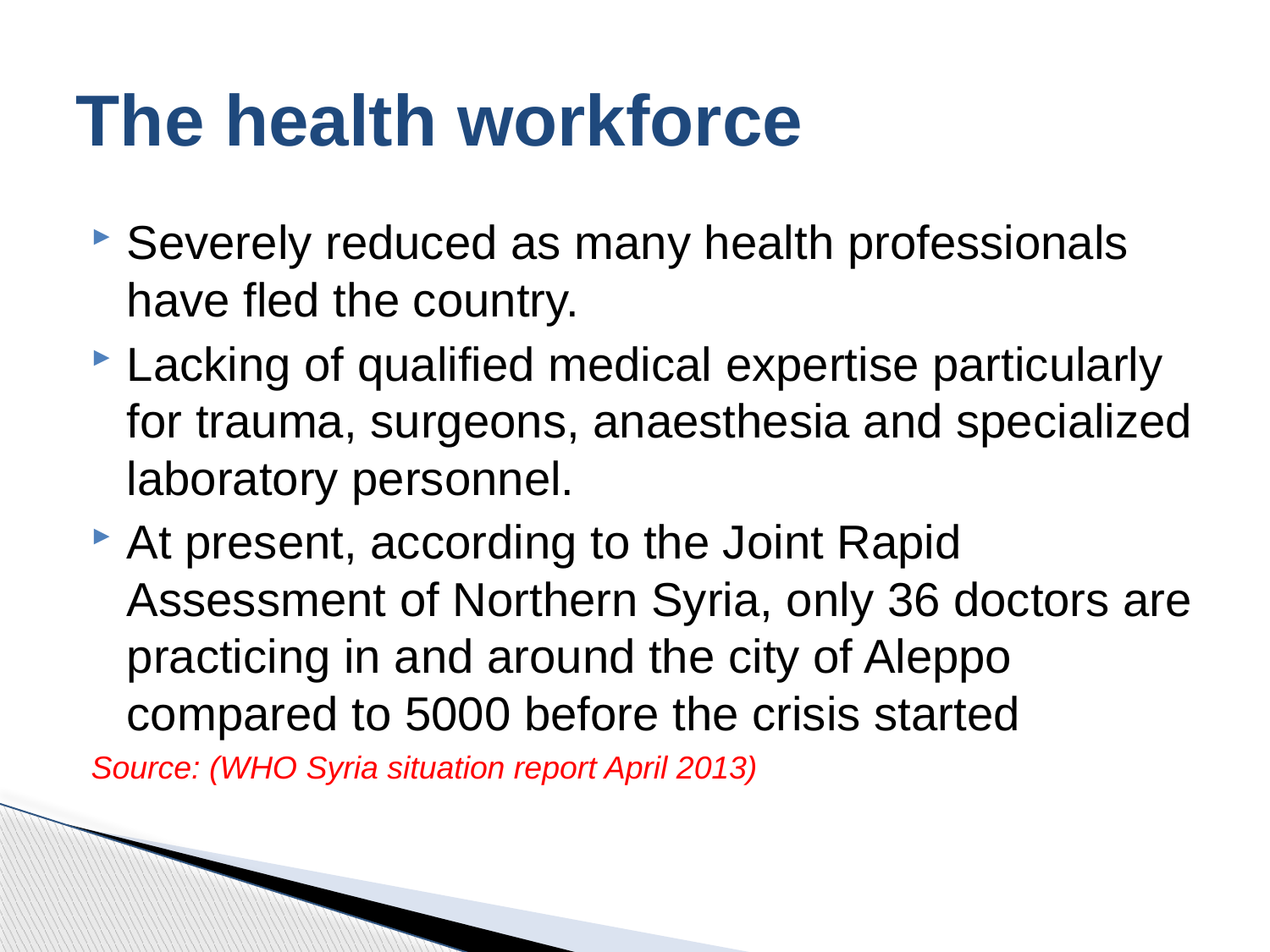

# The health workforce
Severely reduced as many health professionals have fled the country.
Lacking of qualified medical expertise particularly for trauma, surgeons, anaesthesia and specialized laboratory personnel.
At present, according to the Joint Rapid Assessment of Northern Syria, only 36 doctors are practicing in and around the city of Aleppo compared to 5000 before the crisis started
Source: (WHO Syria situation report April 2013)